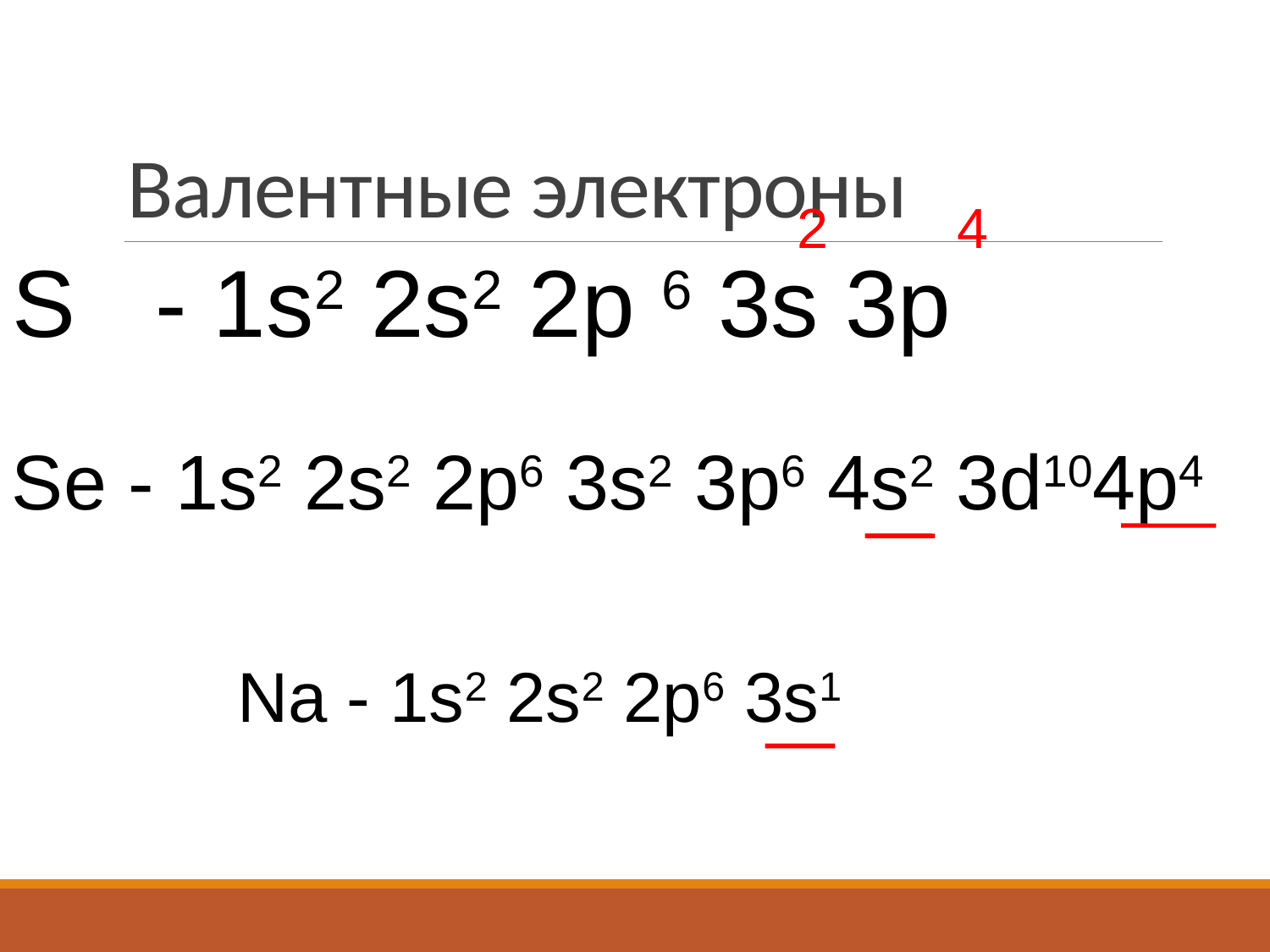

# Валентные электроны
2
4
S   - 1s2 2s2 2p 6 3s 3p

Se - 1s2 2s2 2p6 3s2 3p6 4s2 3d104p4

Na - 1s2 2s2 2p6 3s1